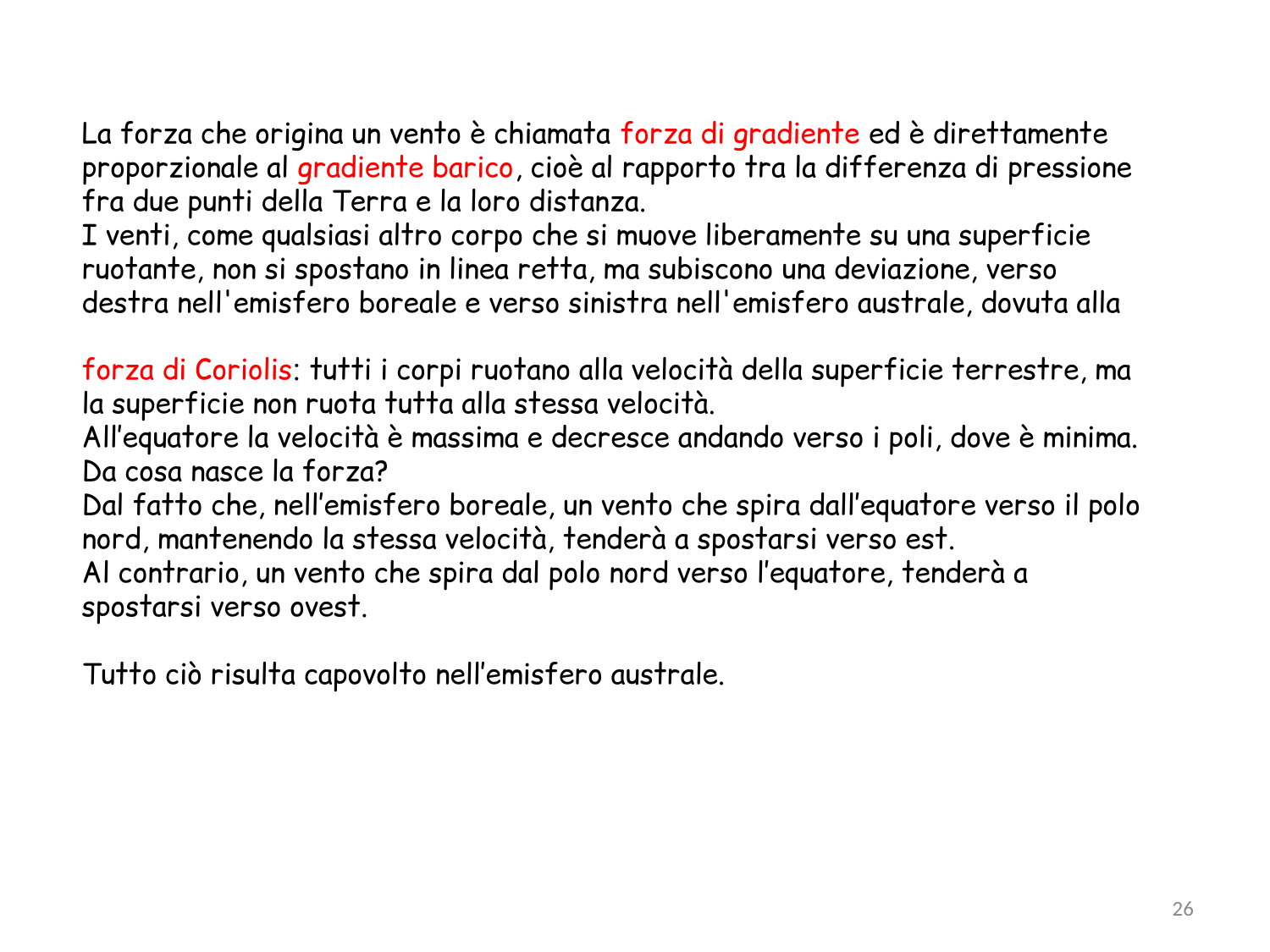

La forza che origina un vento è chiamata forza di gradiente ed è direttamente proporzionale al gradiente barico, cioè al rapporto tra la differenza di pressione fra due punti della Terra e la loro distanza.
I venti, come qualsiasi altro corpo che si muove liberamente su una superficie ruotante, non si spostano in linea retta, ma subiscono una deviazione, verso destra nell'emisfero boreale e verso sinistra nell'emisfero australe, dovuta alla

forza di Coriolis: tutti i corpi ruotano alla velocità della superficie terrestre, ma la superficie non ruota tutta alla stessa velocità.
All’equatore la velocità è massima e decresce andando verso i poli, dove è minima.
Da cosa nasce la forza?
Dal fatto che, nell’emisfero boreale, un vento che spira dall’equatore verso il polo nord, mantenendo la stessa velocità, tenderà a spostarsi verso est.
Al contrario, un vento che spira dal polo nord verso l’equatore, tenderà a spostarsi verso ovest.

Tutto ciò risulta capovolto nell’emisfero australe.

26